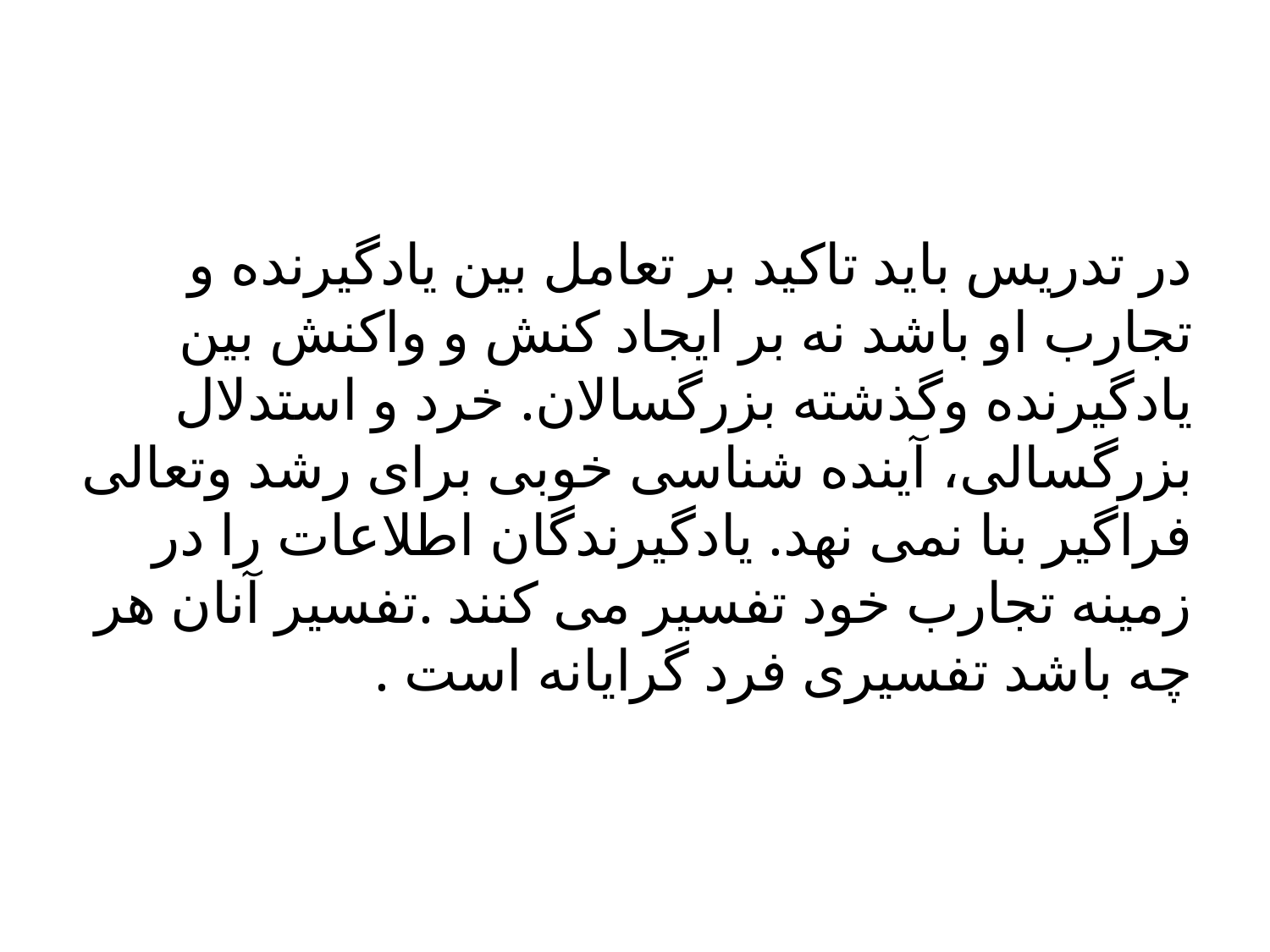

#
در تدريس بايد تاکيد بر تعامل بين يادگيرنده و تجارب او باشد نه بر ايجاد کنش و واکنش بين يادگيرنده وگذشته بزرگسالان. خرد و استدلال بزرگسالی، آينده شناسی خوبی برای رشد وتعالی فراگیر بنا نمی نهد. يادگيرندگان اطلاعات را در زمينه تجارب خود تفسير می کنند .تفسير آنان هر چه باشد تفسيری فرد گرايانه است .